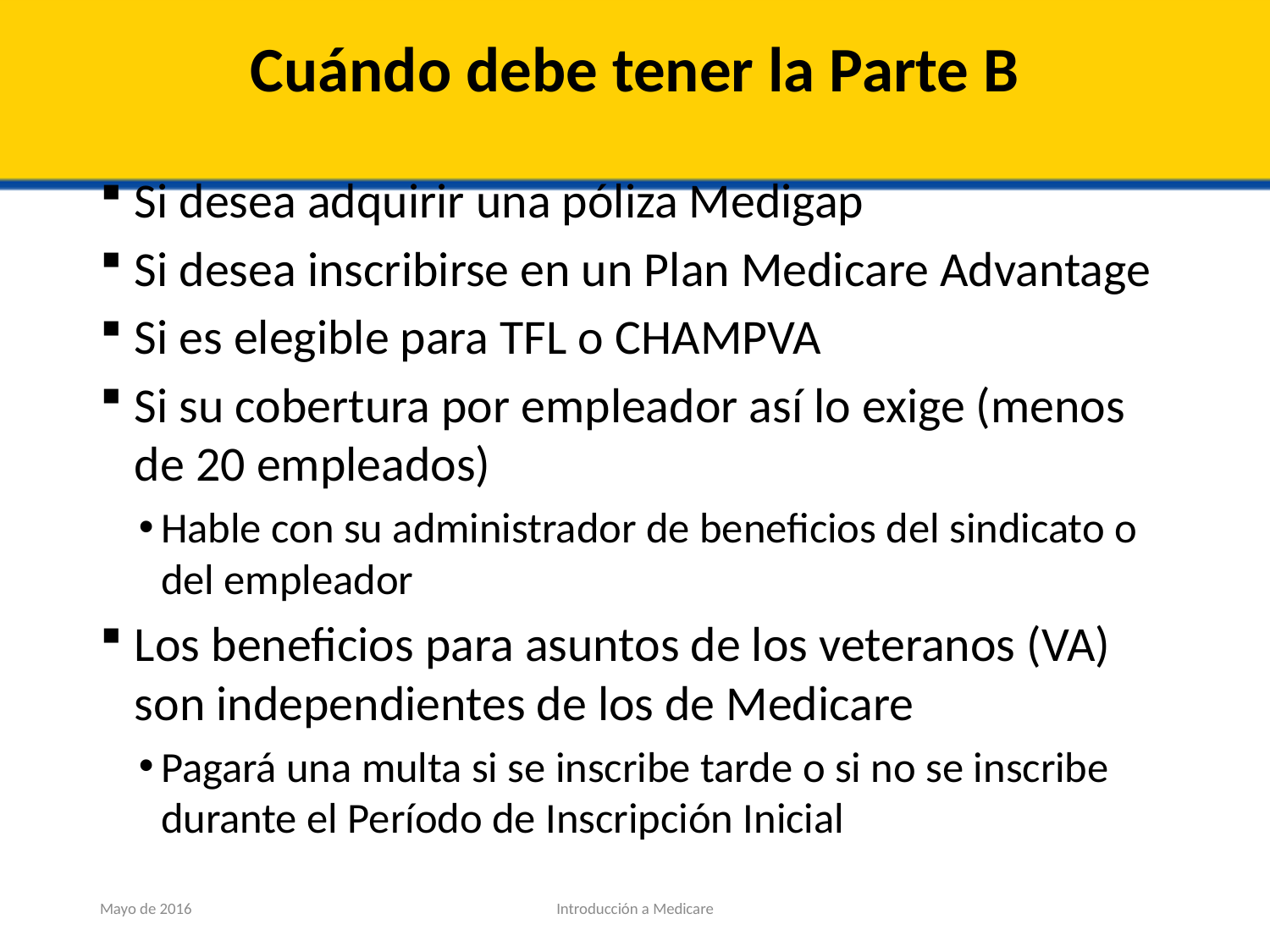

# Cuándo debe tener la Parte B
Si desea adquirir una póliza Medigap
Si desea inscribirse en un Plan Medicare Advantage
Si es elegible para TFL o CHAMPVA
Si su cobertura por empleador así lo exige (menos de 20 empleados)
Hable con su administrador de beneficios del sindicato o del empleador
Los beneficios para asuntos de los veteranos (VA) son independientes de los de Medicare
Pagará una multa si se inscribe tarde o si no se inscribe durante el Período de Inscripción Inicial

Mayo de 2016
Introducción a Medicare